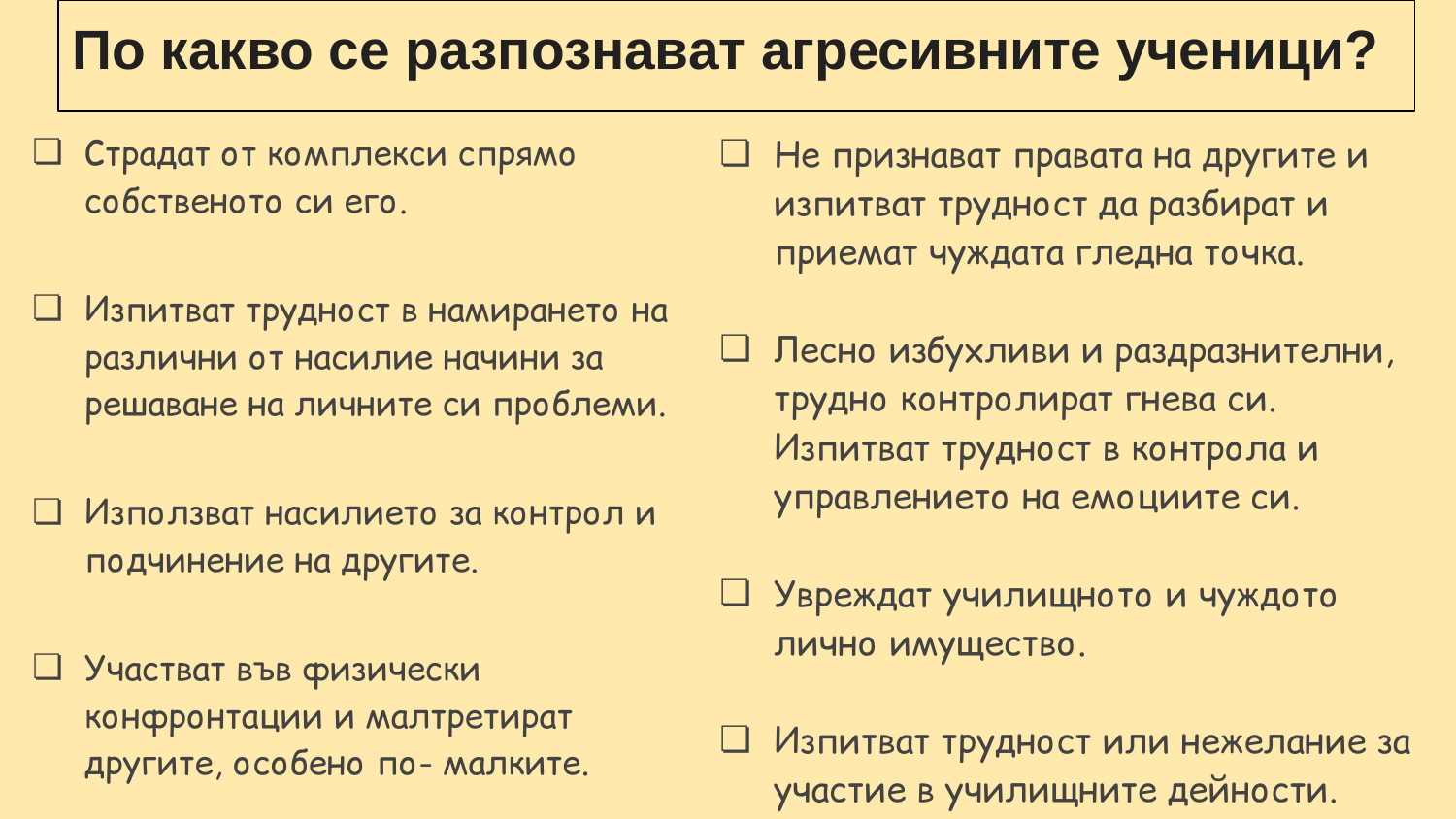

# По какво се разпознават агресивните ученици?
Страдат от комплекси спрямо собственото си его.

Изпитват трудност в намирането на различни от насилие начини за решаване на личните си проблеми.

Използват насилието за контрол и подчинение на другите.

Участват във физически конфронтации и малтретират другите, особено по- малките.

Не признават правата на другите и изпитват трудност да разбират и приемат чуждата гледна точка.

Лесно избухливи и раздразнителни, трудно контролират гнева си. Изпитват трудност в контрола и управлението на емоциите си.

Увреждат училищното и чуждото лично имущество.

Изпитват трудност или нежелание за участие в училищните дейности.